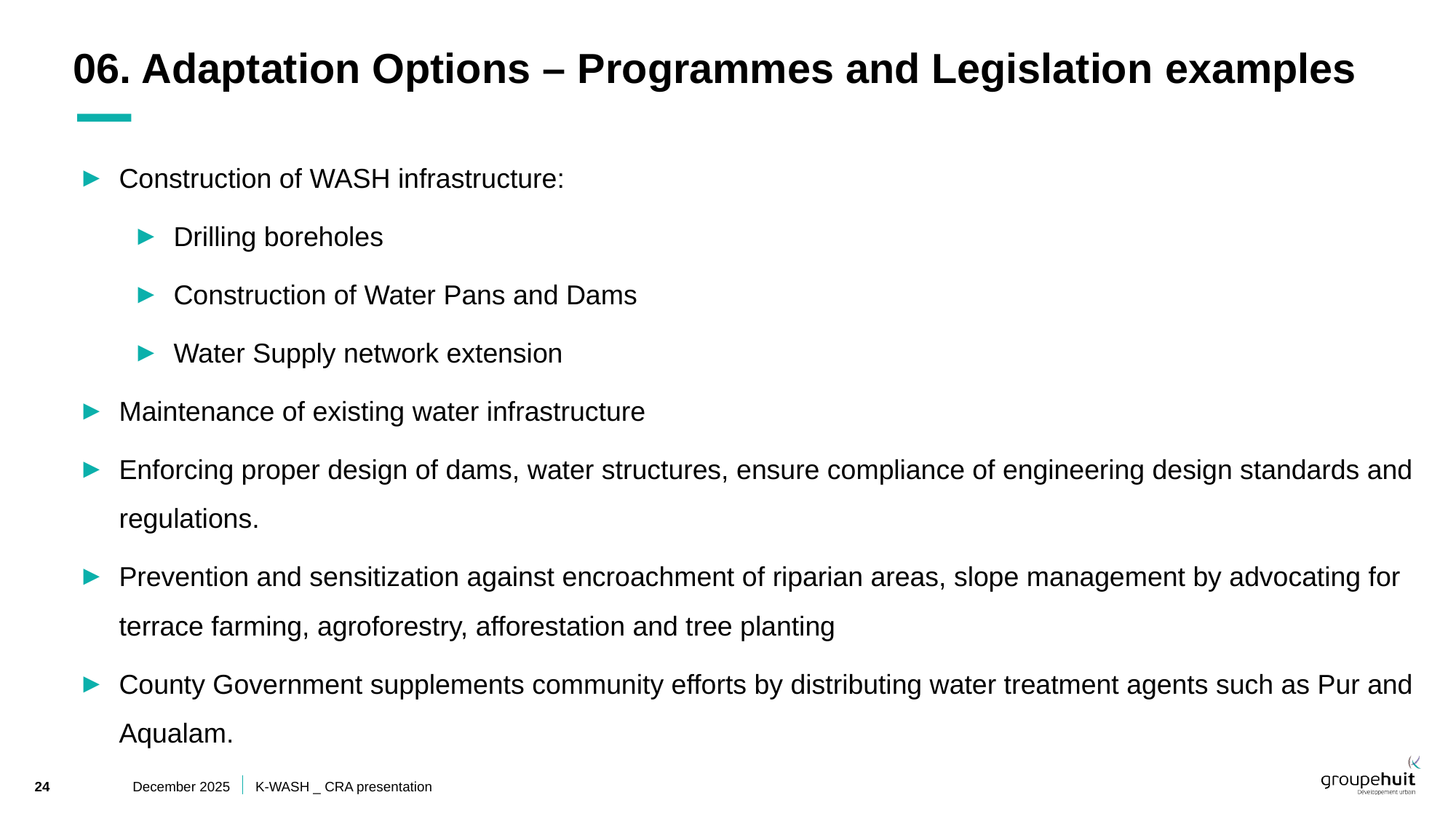

# 06. Adaptation Options – Programmes and Legislation examples
Construction of WASH infrastructure:
Drilling boreholes
Construction of Water Pans and Dams
Water Supply network extension
Maintenance of existing water infrastructure
Enforcing proper design of dams, water structures, ensure compliance of engineering design standards and regulations.
Prevention and sensitization against encroachment of riparian areas, slope management by advocating for terrace farming, agroforestry, afforestation and tree planting
County Government supplements community efforts by distributing water treatment agents such as Pur and Aqualam.

December 2025
K-WASH _ CRA presentation
24